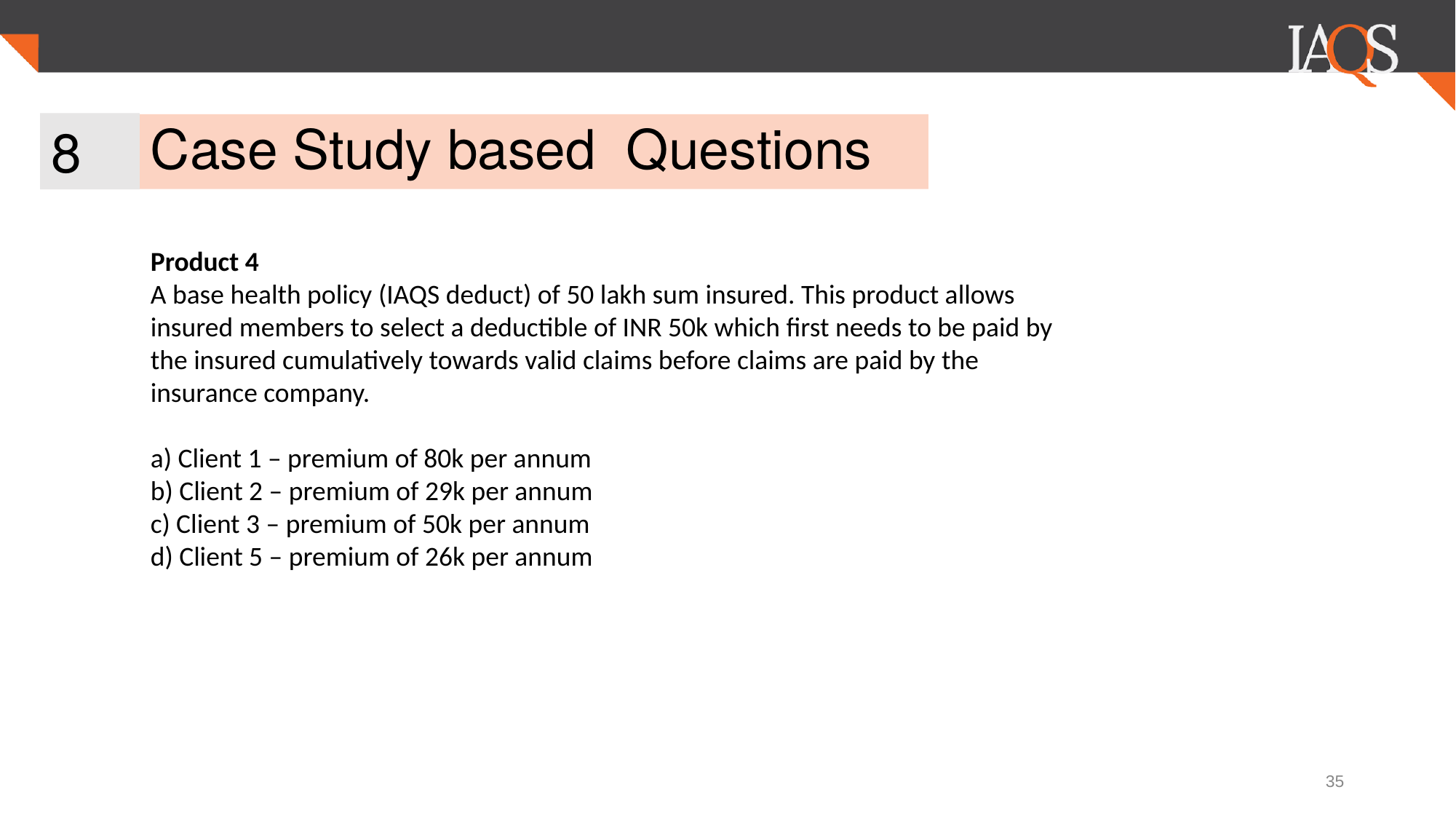

8
# Case Study based  Questions

Product 4
A base health policy (IAQS deduct) of 50 lakh sum insured. This product allows
insured members to select a deductible of INR 50k which first needs to be paid by the insured cumulatively towards valid claims before claims are paid by the insurance company.

a) Client 1 – premium of 80k per annum
b) Client 2 – premium of 29k per annum
c) Client 3 – premium of 50k per annum
d) Client 5 – premium of 26k per annum
35